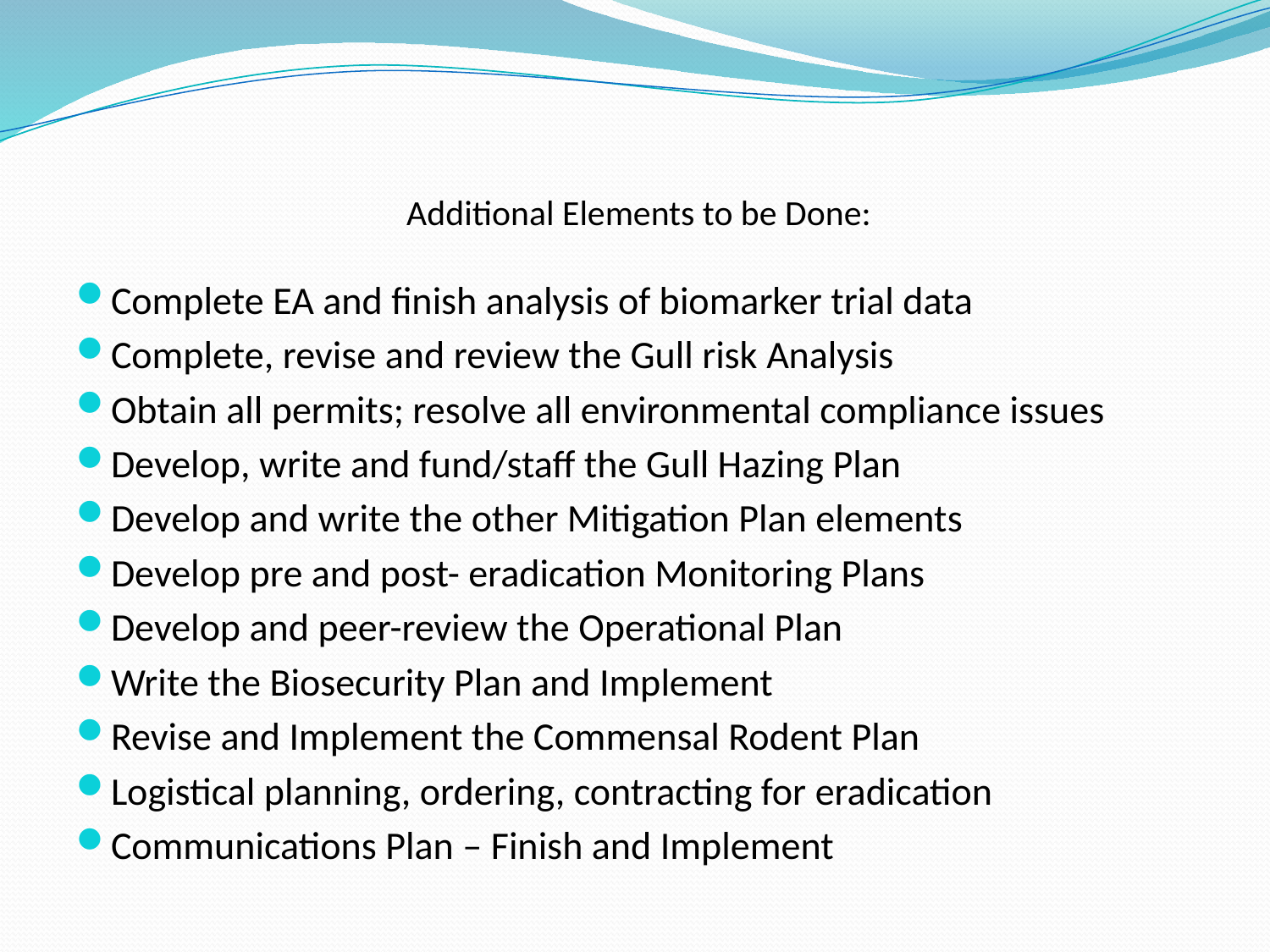

# Additional Elements to be Done:
Complete EA and finish analysis of biomarker trial data
Complete, revise and review the Gull risk Analysis
Obtain all permits; resolve all environmental compliance issues
Develop, write and fund/staff the Gull Hazing Plan
Develop and write the other Mitigation Plan elements
Develop pre and post- eradication Monitoring Plans
Develop and peer-review the Operational Plan
Write the Biosecurity Plan and Implement
Revise and Implement the Commensal Rodent Plan
Logistical planning, ordering, contracting for eradication
Communications Plan – Finish and Implement